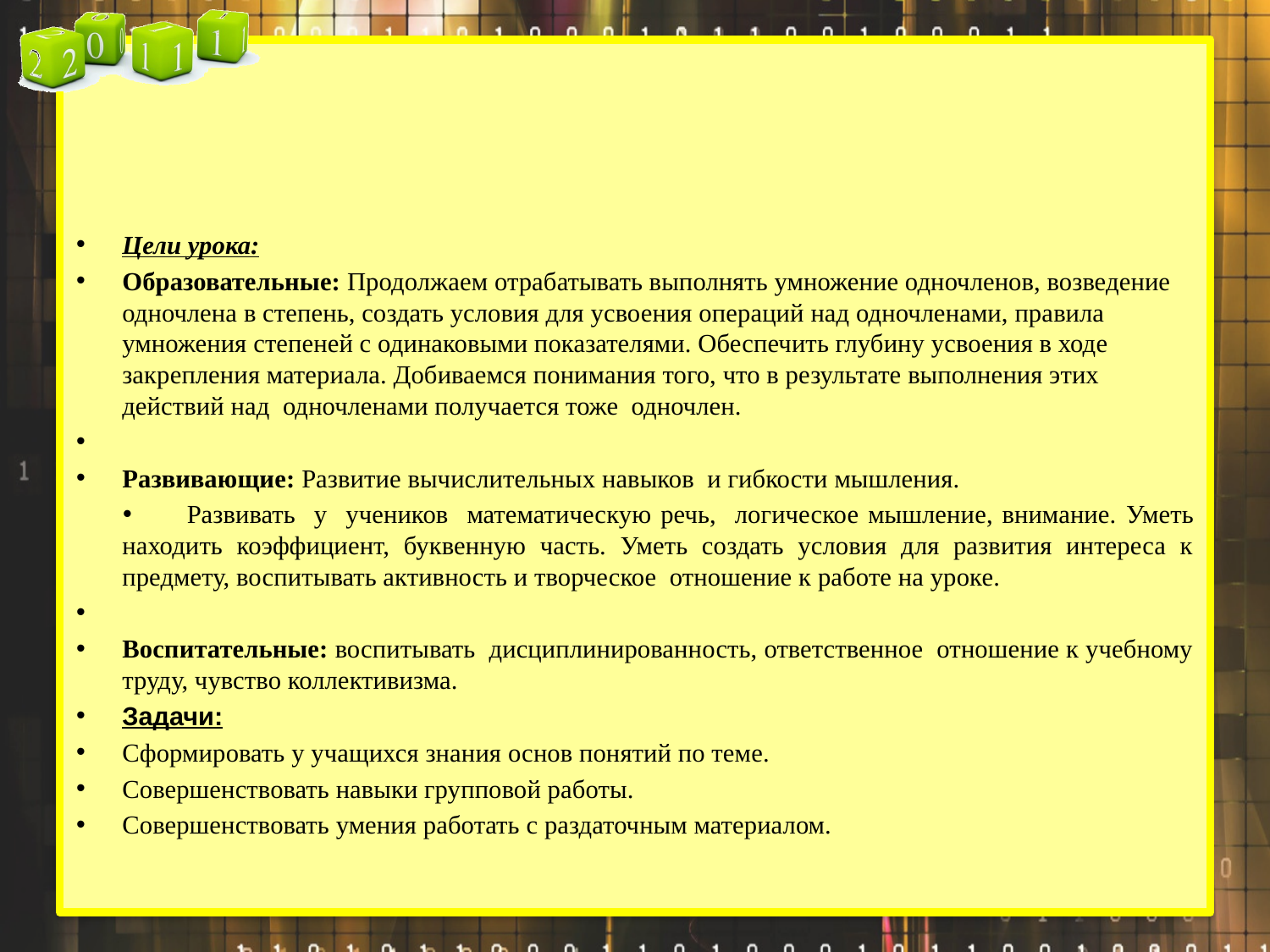

#
Цели урока:
Образовательные: Продолжаем отрабатывать выполнять умножение одночленов, возведение одночлена в степень, создать условия для усвоения операций над одночленами, правила умножения степеней с одинаковыми показателями. Обеспечить глубину усвоения в ходе закрепления материала. Добиваемся понимания того, что в результате выполнения этих действий над  одночленами получается тоже  одночлен.

Развивающие: Развитие вычислительных навыков  и гибкости мышления.
Развивать  у  учеников  математическую речь,  логическое мышление, внимание. Уметь находить коэффициент, буквенную часть. Уметь создать условия для развития интереса к предмету, воспитывать активность и творческое  отношение к работе на уроке.

Воспитательные: воспитывать  дисциплинированность, ответственное  отношение к учебному труду, чувство коллективизма.
Задачи:
Сформировать у учащихся знания основ понятий по теме.
Совершенствовать навыки групповой работы.
Совершенствовать умения работать с раздаточным материалом.